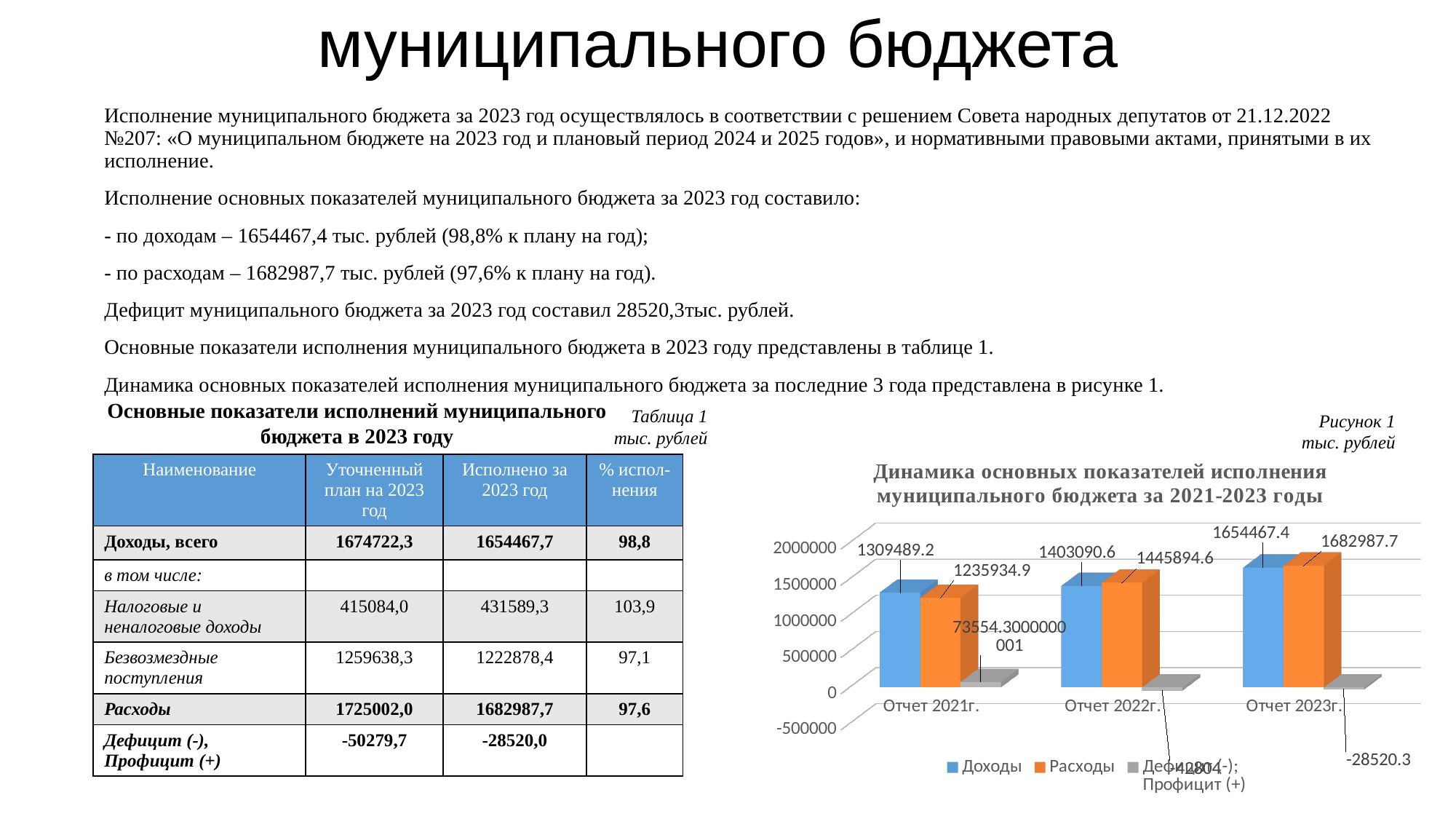

# 1. Основные показатели исполнения муниципального бюджета
Исполнение муниципального бюджета за 2023 год осуществлялось в соответствии с решением Совета народных депутатов от 21.12.2022 №207: «О муниципальном бюджете на 2023 год и плановый период 2024 и 2025 годов», и нормативными правовыми актами, принятыми в их исполнение.
Исполнение основных показателей муниципального бюджета за 2023 год составило:
- по доходам – 1654467,4 тыс. рублей (98,8% к плану на год);
- по расходам – 1682987,7 тыс. рублей (97,6% к плану на год).
Дефицит муниципального бюджета за 2023 год составил 28520,3тыс. рублей.
Основные показатели исполнения муниципального бюджета в 2023 году представлены в таблице 1.
Динамика основных показателей исполнения муниципального бюджета за последние 3 года представлена в рисунке 1.
Основные показатели исполнений муниципального
бюджета в 2023 году
Таблица 1
тыс. рублей
Рисунок 1
тыс. рублей

[unsupported chart]

| Наименование | Уточненный план на 2023 год | Исполнено за 2023 год | % испол-нения |
| --- | --- | --- | --- |
| Доходы, всего | 1674722,3 | 1654467,7 | 98,8 |
| в том числе: |  |  |  |
| Налоговые и неналоговые доходы | 415084,0 | 431589,3 | 103,9 |
| Безвозмездные поступления | 1259638,3 | 1222878,4 | 97,1 |
| Расходы | 1725002,0 | 1682987,7 | 97,6 |
| Дефицит (-), Профицит (+) | -50279,7 | -28520,0 |  |